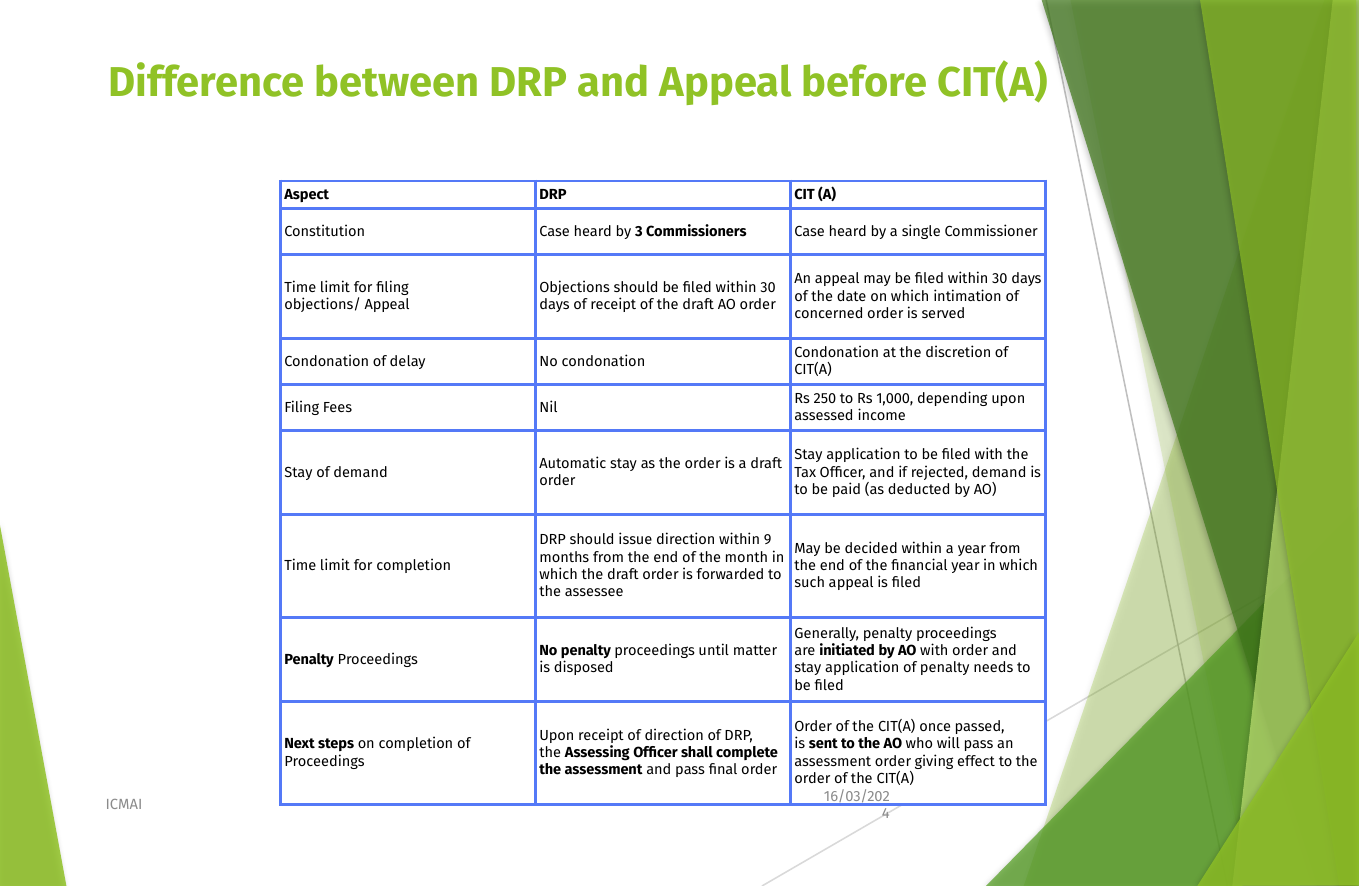

# Difference between DRP and Appeal before CIT(A)
| Aspect | DRP | CIT (A) |
| --- | --- | --- |
| Constitution | Case heard by 3 Commissioners | Case heard by a single Commissioner |
| Time limit for filing objections/ Appeal | Objections should be filed within 30 days of receipt of the draft AO order | An appeal may be filed within 30 days of the date on which intimation of concerned order is served |
| Condonation of delay | No condonation | Condonation at the discretion of CIT(A) |
| Filing Fees | Nil | Rs 250 to Rs 1,000, depending upon assessed income |
| Stay of demand | Automatic stay as the order is a draft order | Stay application to be filed with the Tax Officer, and if rejected, demand is to be paid (as deducted by AO) |
| Time limit for completion | DRP should issue direction within 9 months from the end of the month in which the draft order is forwarded to the assessee | May be decided within a year from the end of the financial year in which such appeal is filed |
| Penalty Proceedings | No penalty proceedings until matter is disposed | Generally, penalty proceedings are initiated by AO with order and stay application of penalty needs to be filed |
| Next steps on completion of Proceedings | Upon receipt of direction of DRP, the Assessing Officer shall complete the assessment and pass final order | Order of the CIT(A) once passed, is sent to the AO who will pass an assessment order giving effect to the order of the CIT(A) |
ICMAI
16/03/2024